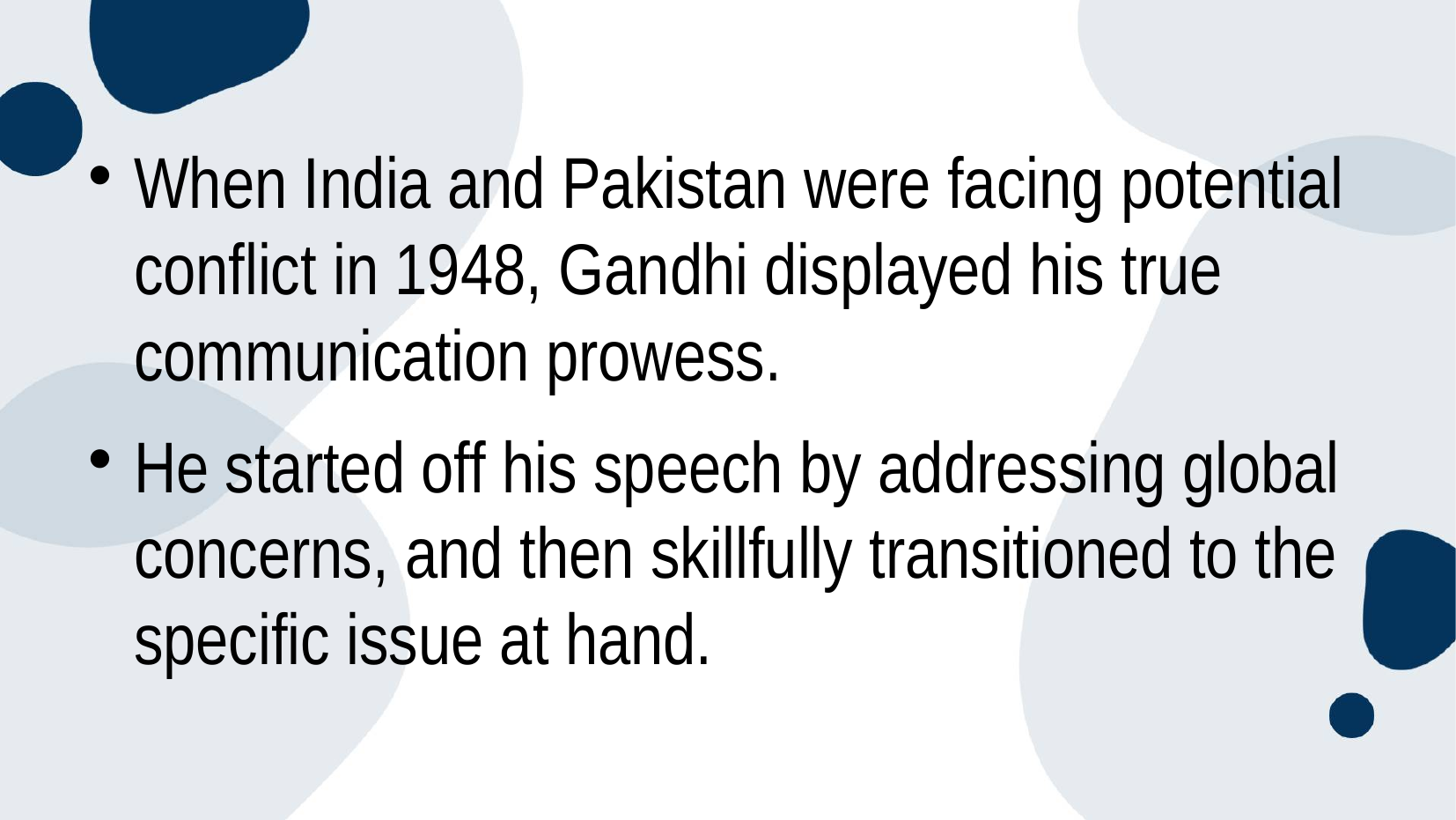

#
When India and Pakistan were facing potential conflict in 1948, Gandhi displayed his true communication prowess.
He started off his speech by addressing global concerns, and then skillfully transitioned to the specific issue at hand.